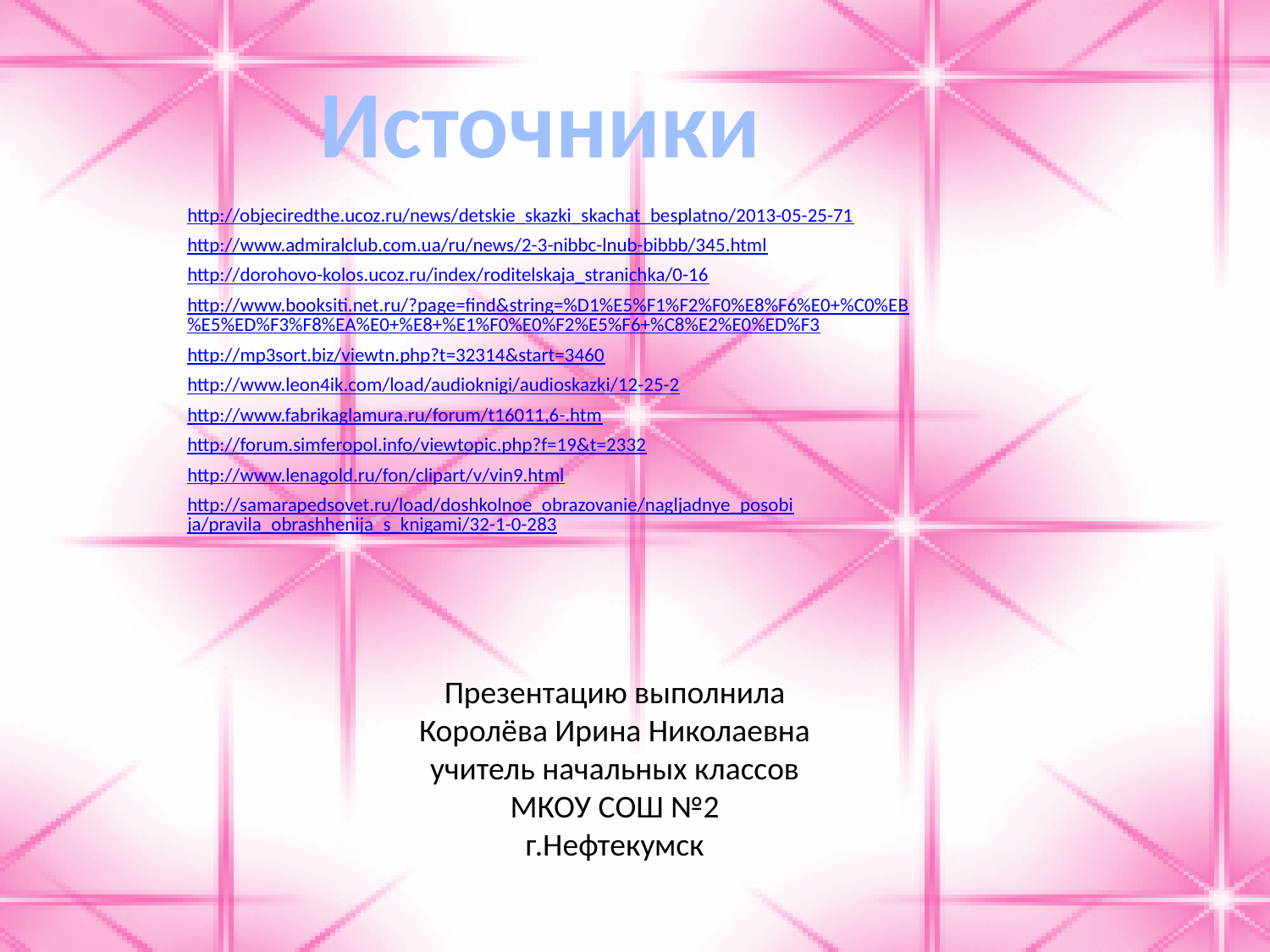

Источники
http://objeciredthe.ucoz.ru/news/detskie_skazki_skachat_besplatno/2013-05-25-71
http://www.admiralclub.com.ua/ru/news/2-3-nibbc-lnub-bibbb/345.html
http://dorohovo-kolos.ucoz.ru/index/roditelskaja_stranichka/0-16
http://www.booksiti.net.ru/?page=find&string=%D1%E5%F1%F2%F0%E8%F6%E0+%C0%EB%E5%ED%F3%F8%EA%E0+%E8+%E1%F0%E0%F2%E5%F6+%C8%E2%E0%ED%F3
http://mp3sort.biz/viewtn.php?t=32314&start=3460
http://www.leon4ik.com/load/audioknigi/audioskazki/12-25-2
http://www.fabrikaglamura.ru/forum/t16011,6-.htm
http://forum.simferopol.info/viewtopic.php?f=19&t=2332
http://www.lenagold.ru/fon/clipart/v/vin9.html
http://samarapedsovet.ru/load/doshkolnoe_obrazovanie/nagljadnye_posobija/pravila_obrashhenija_s_knigami/32-1-0-283
Презентацию выполнила
Королёва Ирина Николаевна
учитель начальных классов
МКОУ СОШ №2
г.Нефтекумск